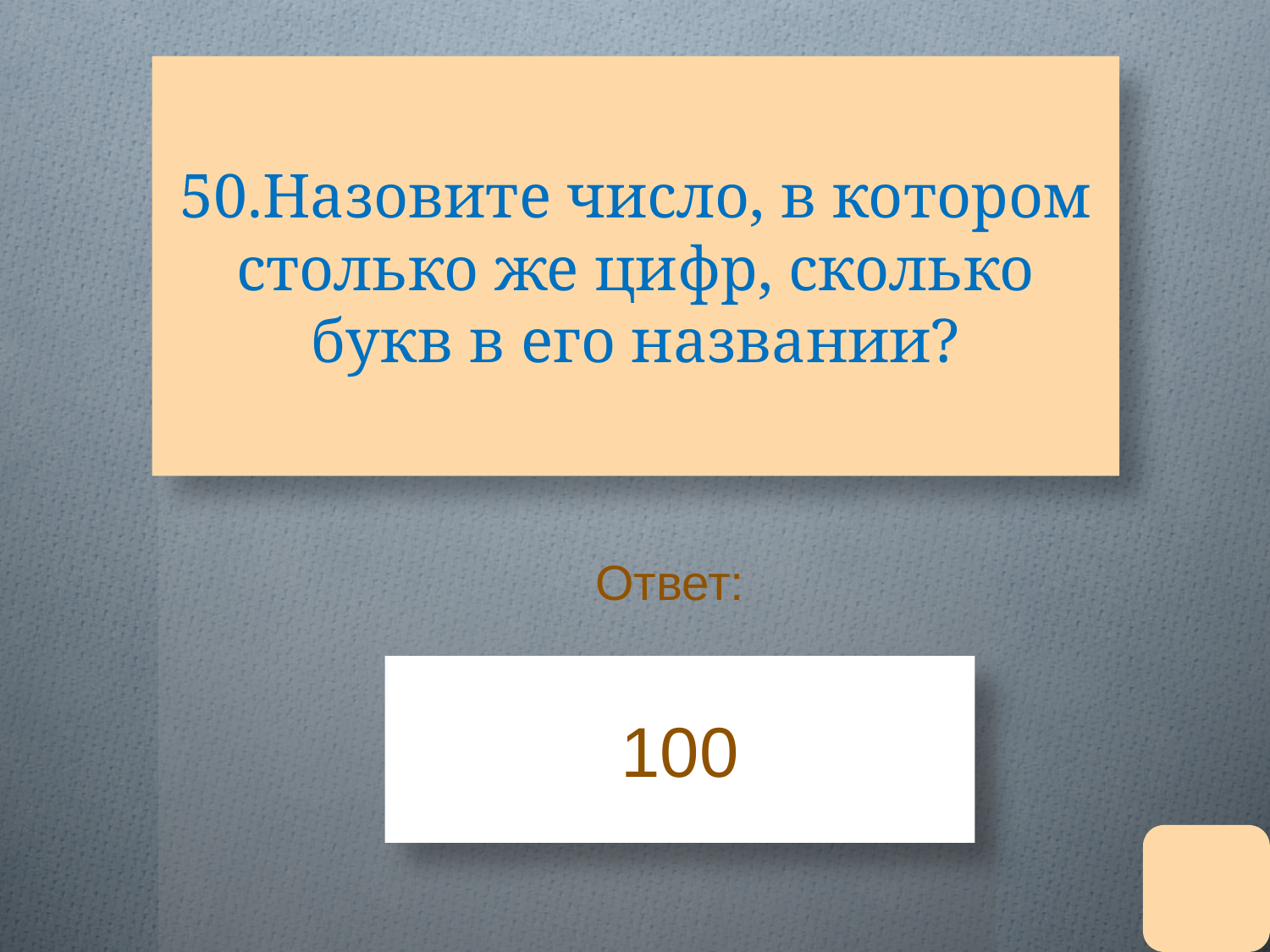

# 50.Назовите число, в котором столько же цифр, сколько букв в его названии?
Ответ:
100